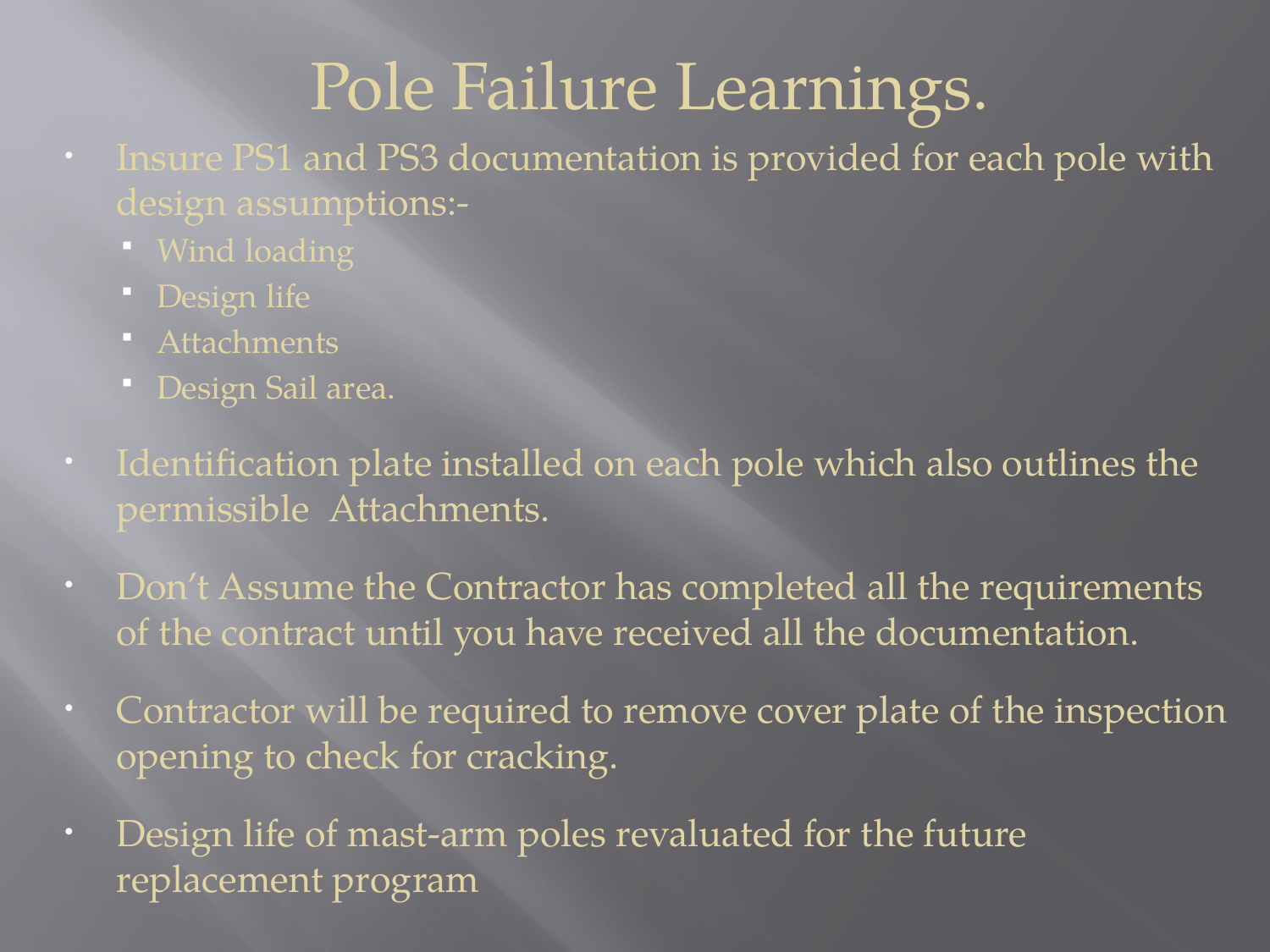

Pole Failure Learnings.

Insure PS1 and PS3 documentation is provided for each pole with design assumptions:-
Wind loading
Design life
Attachments
Design Sail area.
Identification plate installed on each pole which also outlines the permissible  Attachments.
Don’t Assume the Contractor has completed all the requirements of the contract until you have received all the documentation.
Contractor will be required to remove cover plate of the inspection opening to check for cracking.
Design life of mast-arm poles revaluated for the future replacement program